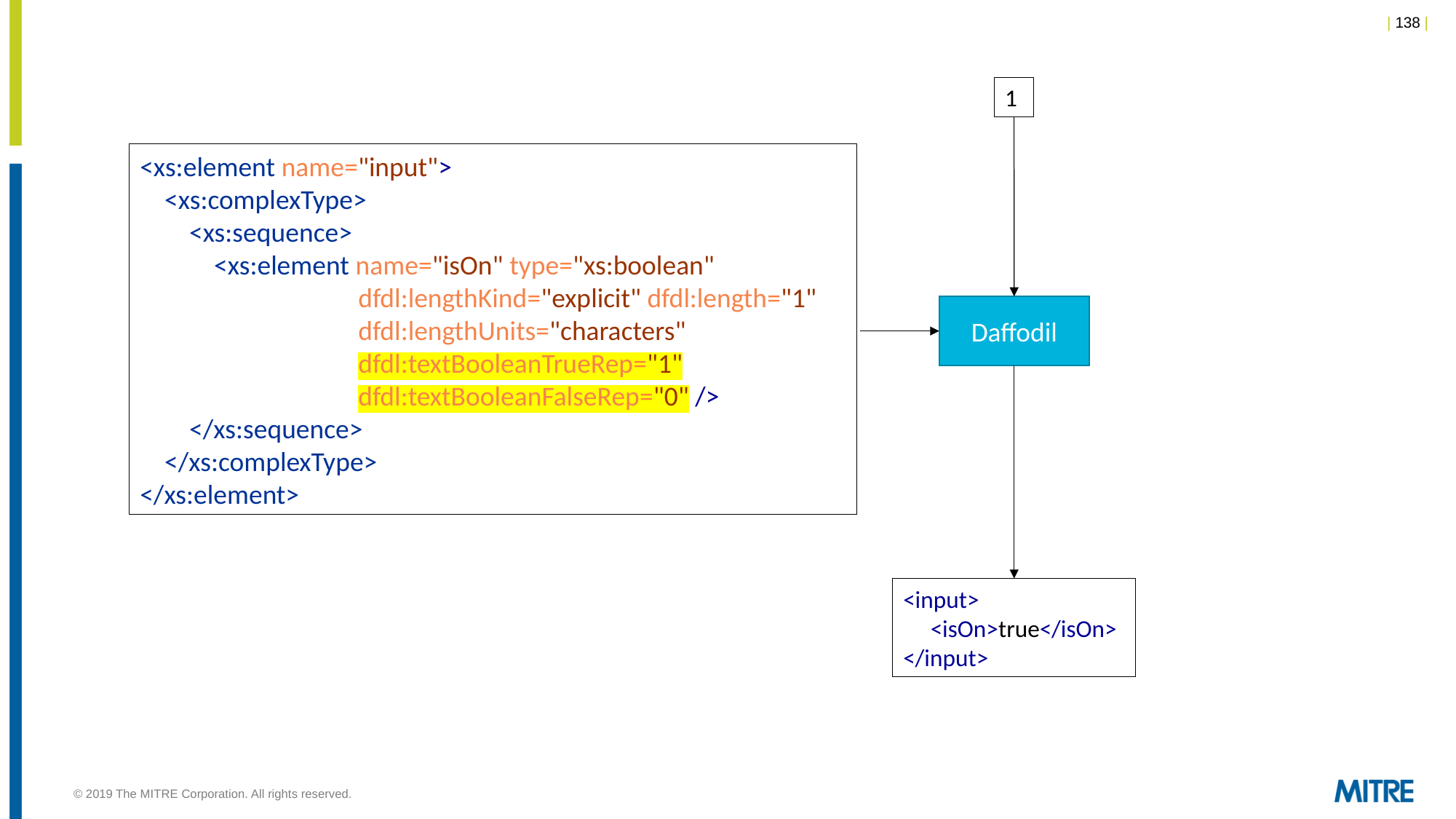

1
<xs:element name="input">
    <xs:complexType>
        <xs:sequence>
            <xs:element name="isOn" type="xs:boolean"
 		dfdl:lengthKind="explicit" dfdl:length="1"
 		dfdl:lengthUnits="characters"
                        	dfdl:textBooleanTrueRep="1"
                        	dfdl:textBooleanFalseRep="0" />
        </xs:sequence>
    </xs:complexType>
</xs:element>
Daffodil
<input>
     <isOn>true</isOn>
</input>
© 2019 The MITRE Corporation. All rights reserved.